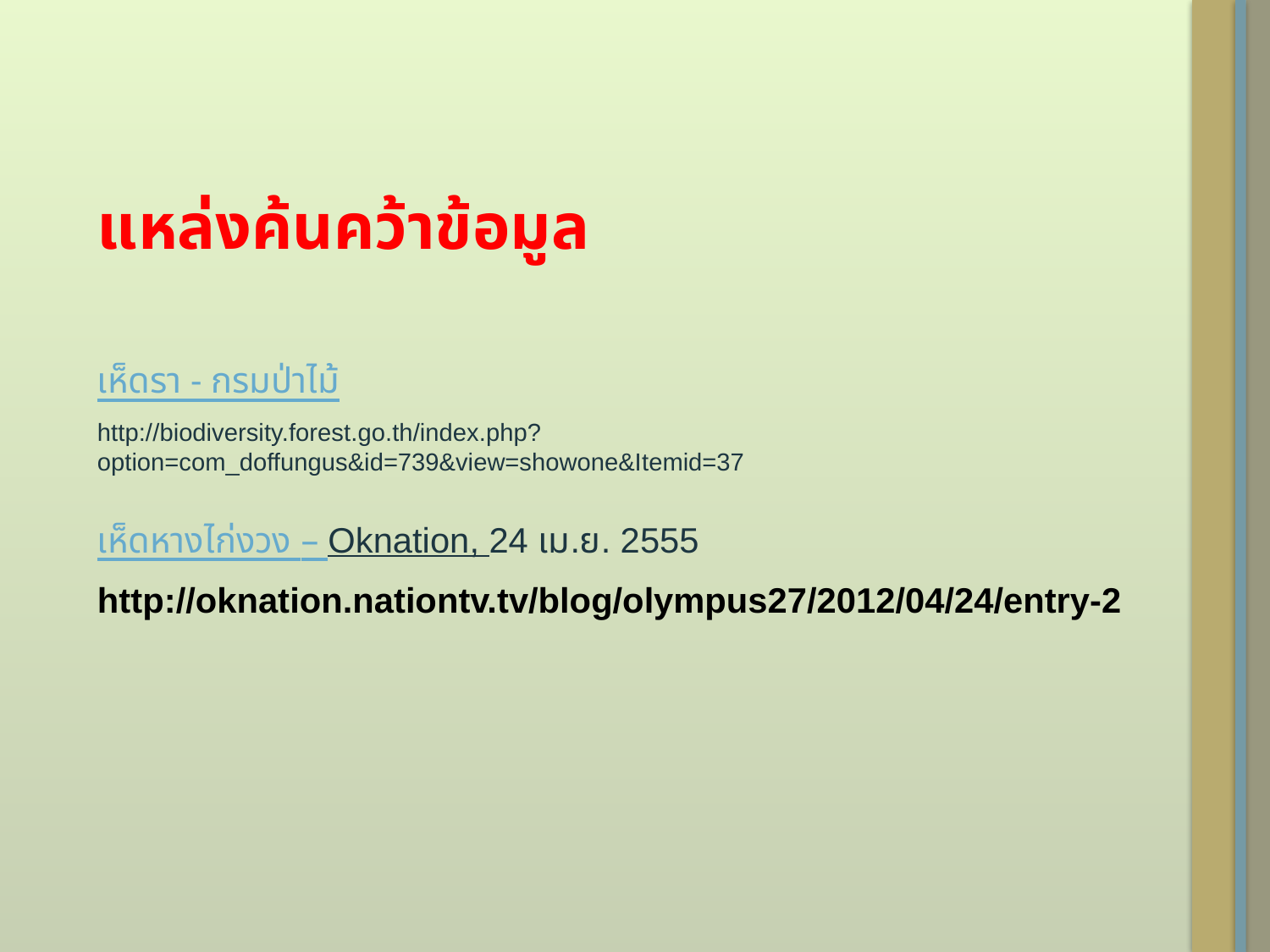

แหล่งค้นคว้าข้อมูล

เห็ดรา - กรมป่าไม้
http://biodiversity.forest.go.th/index.php?option=com_doffungus&id=739&view=showone&Itemid=37

เห็ดหางไก่งวง – Oknation, 24 เม.ย. 2555
http://oknation.nationtv.tv/blog/olympus27/2012/04/24/entry-2